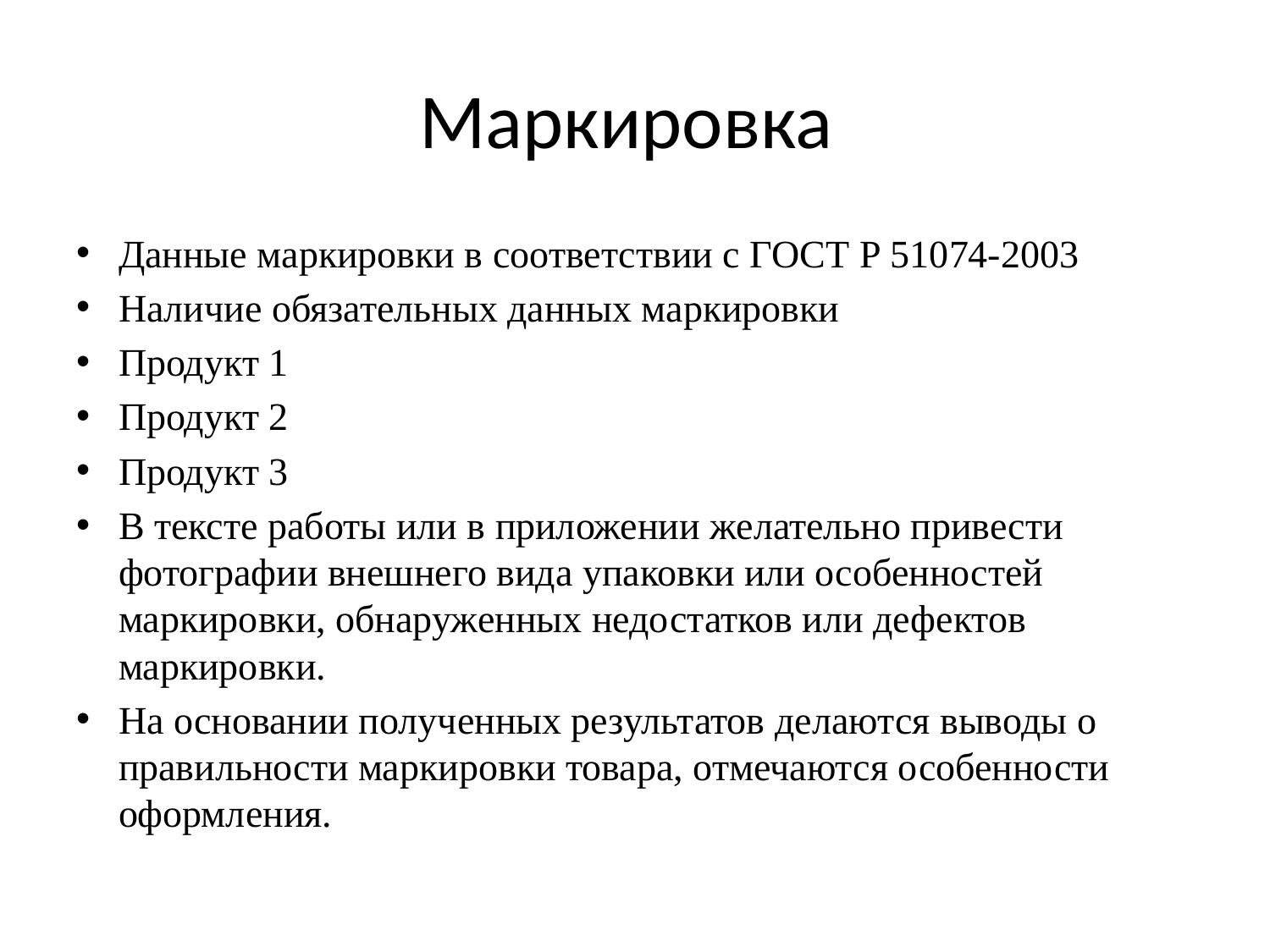

# Маркировка
Данные маркировки в соответствии с ГОСТ Р 51074-2003
Наличие обязательных данных маркировки
Продукт 1
Продукт 2
Продукт 3
В тексте работы или в приложении желательно привести фотографии внешнего вида упаковки или особенностей маркировки, обнаруженных недостатков или дефектов маркировки.
На основании полученных результатов делаются выводы о правильности маркировки товара, отмечаются особенности оформления.